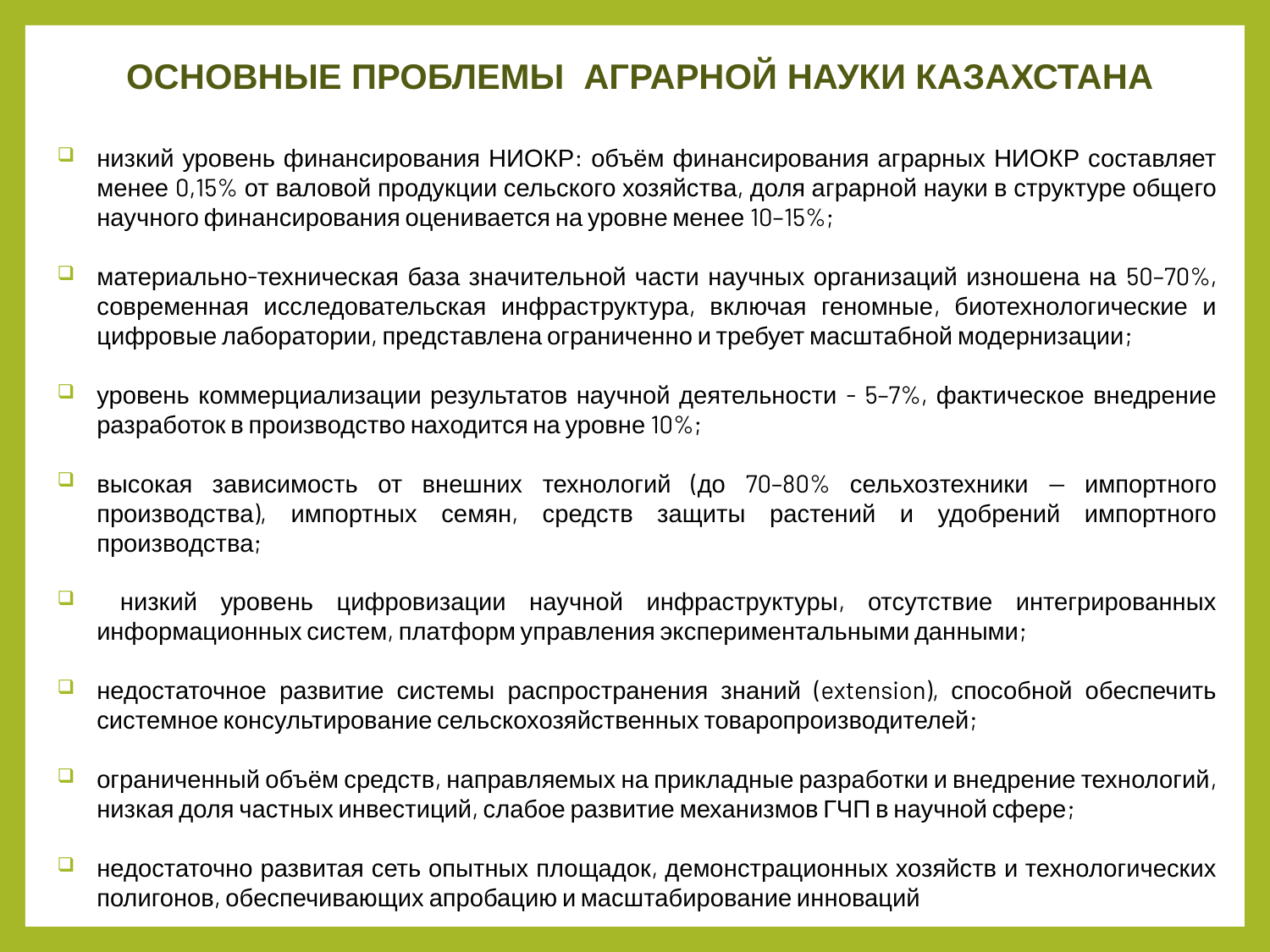

# ОСНОВНЫЕ ПРОБЛЕМЫ  АГРАРНОЙ НАУКИ КАЗАХСТАНА
низкий уровень финансирования НИОКР: объём финансирования аграрных НИОКР составляет менее 0,15% от валовой продукции сельского хозяйства, доля аграрной науки в структуре общего научного финансирования оценивается на уровне менее 10–15%;

материально-техническая база значительной части научных организаций изношена на 50–70%, современная исследовательская инфраструктура, включая геномные, биотехнологические и цифровые лаборатории, представлена ограниченно и требует масштабной модернизации;

уровень коммерциализации результатов научной деятельности - 5–7%, фактическое внедрение разработок в производство находится на уровне 10%;

высокая зависимость от внешних технологий (до 70–80% сельхозтехники — импортного производства), импортных семян, средств защиты растений и удобрений импортного производства;

 низкий уровень цифровизации научной инфраструктуры, отсутствие интегрированных информационных систем, платформ управления экспериментальными данными;

недостаточное развитие системы распространения знаний (extension), способной обеспечить системное консультирование сельскохозяйственных товаропроизводителей;

ограниченный объём средств, направляемых на прикладные разработки и внедрение технологий, низкая доля частных инвестиций, слабое развитие механизмов ГЧП в научной сфере;

недостаточно развитая сеть опытных площадок, демонстрационных хозяйств и технологических полигонов, обеспечивающих апробацию и масштабирование инноваций